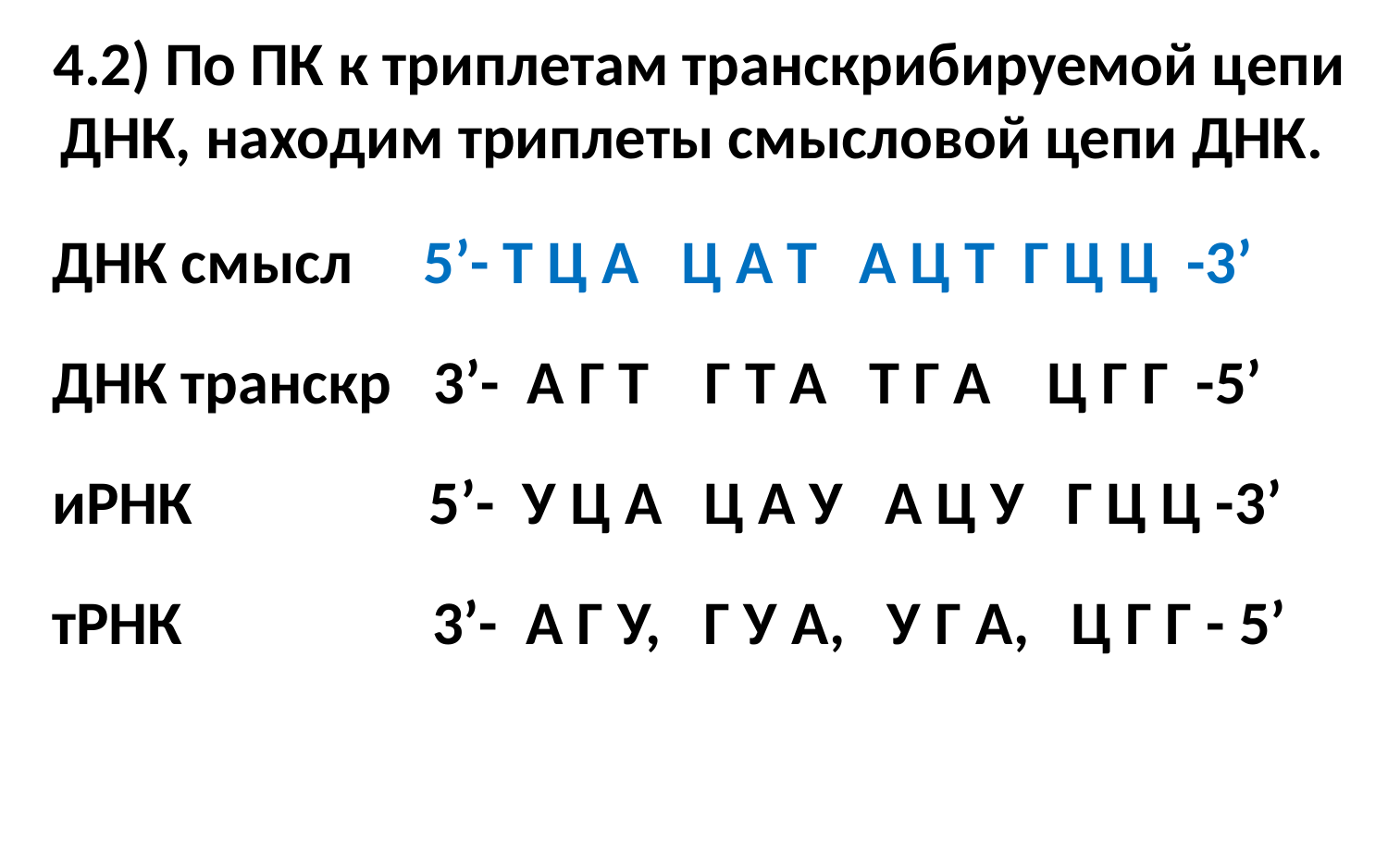

# 4.2) По ПК к триплетам транскрибируемой цепи ДНК, находим триплеты смысловой цепи ДНК.
ДНК смысл
ДНК транскр   3’-  А Г Т    Г Т А   Т Г А    Ц Г Г  -5’
иРНК                 5’-  У Ц А   Ц А У   А Ц У   Г Ц Ц -3’
тРНК                  3’-  А Г У,   Г У А,   У Г А,   Ц Г Г - 5’

5’- Т Ц А   Ц А Т   А Ц Т  Г Ц Ц  -3’